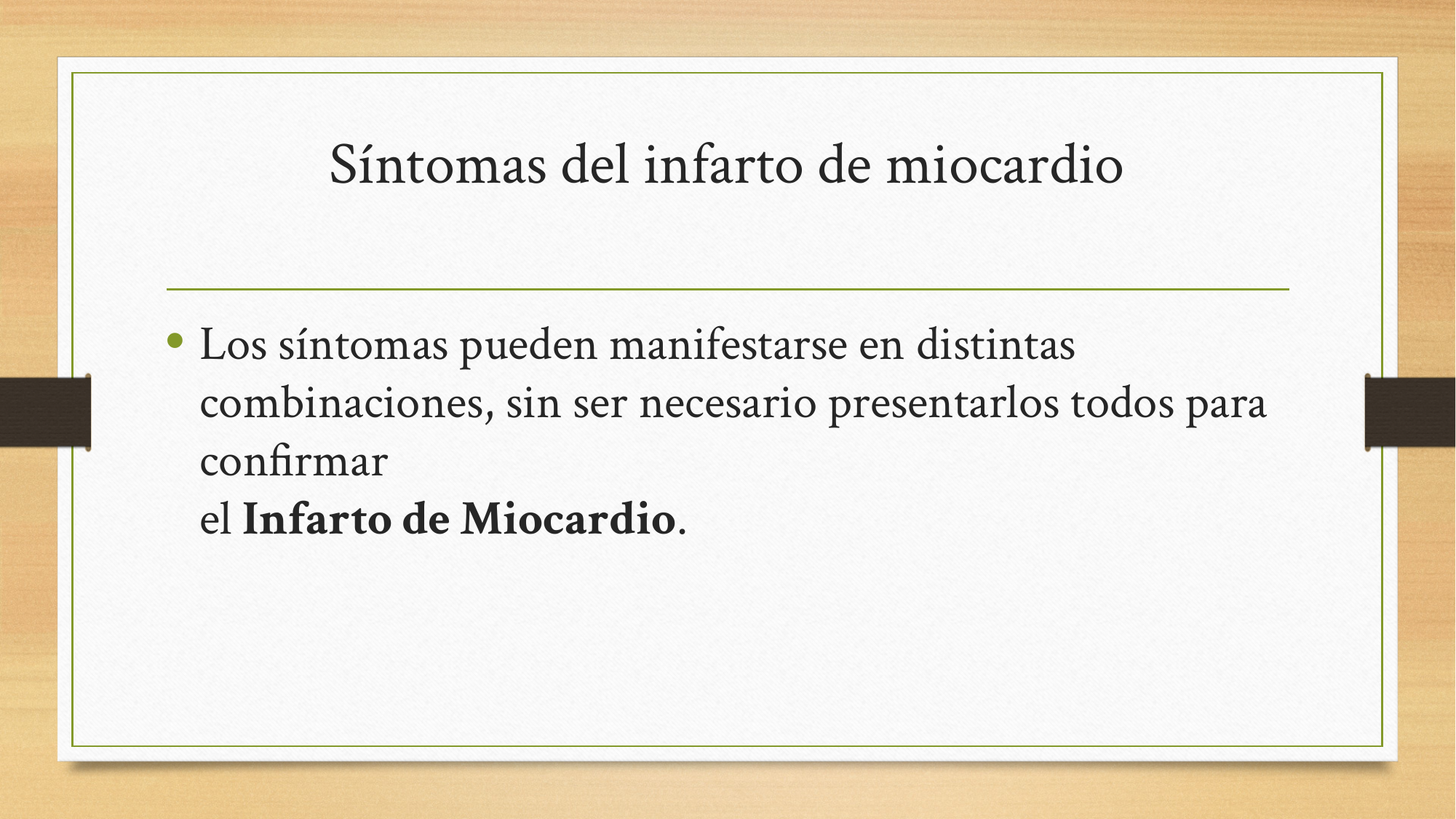

# Síntomas del infarto de miocardio
Los síntomas pueden manifestarse en distintas combinaciones, sin ser necesario presentarlos todos para confirmar
el Infarto de Miocardio.